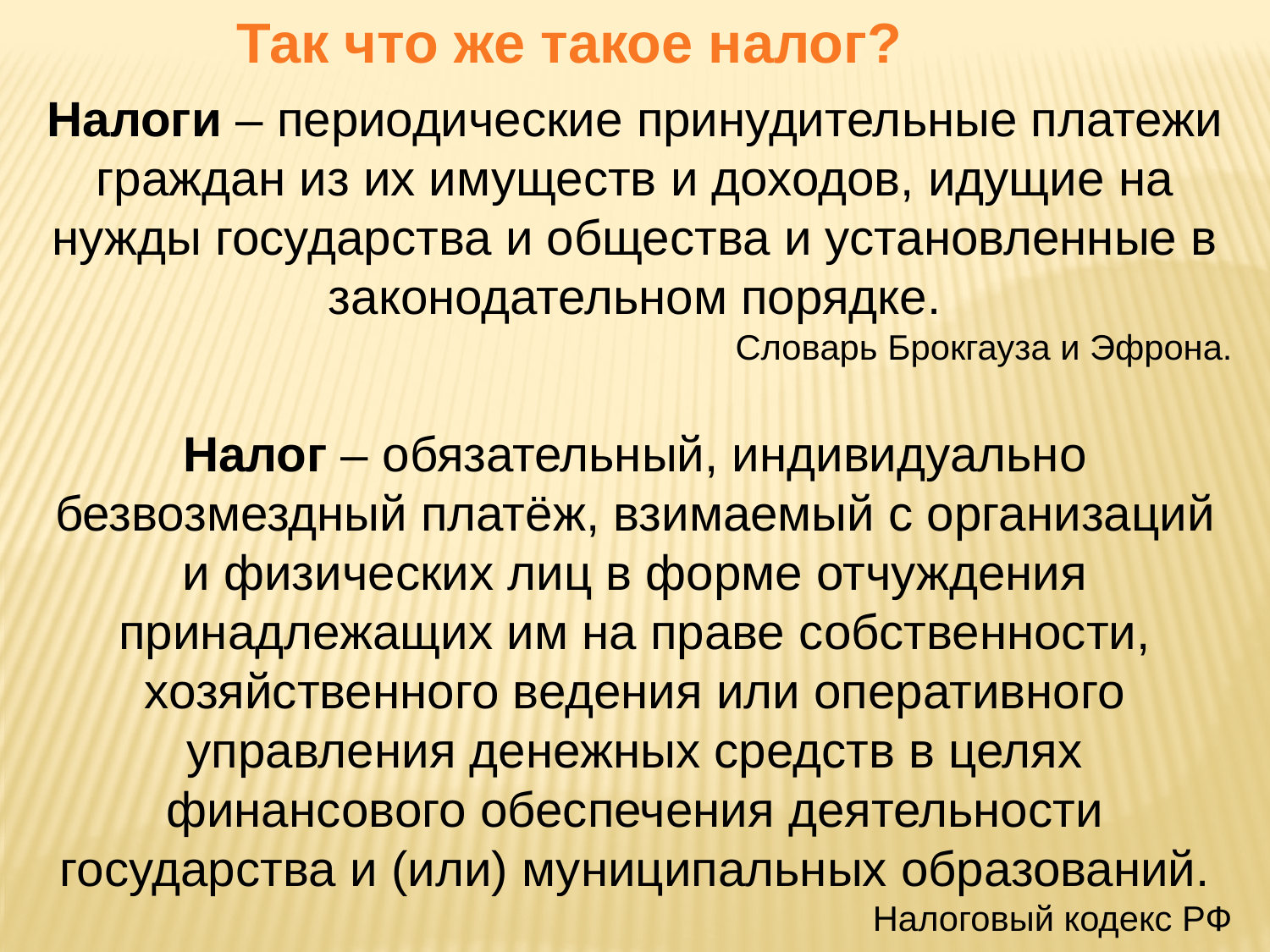

Так что же такое налог?
Налоги – периодические принудительные платежи граждан из их имуществ и доходов, идущие на нужды государства и общества и установленные в законодательном порядке.
Словарь Брокгауза и Эфрона.
Налог – обязательный, индивидуально безвозмездный платёж, взимаемый с организаций и физических лиц в форме отчуждения принадлежащих им на праве собственности, хозяйственного ведения или оперативного управления денежных средств в целях финансового обеспечения деятельности государства и (или) муниципальных образований.
Налоговый кодекс РФ